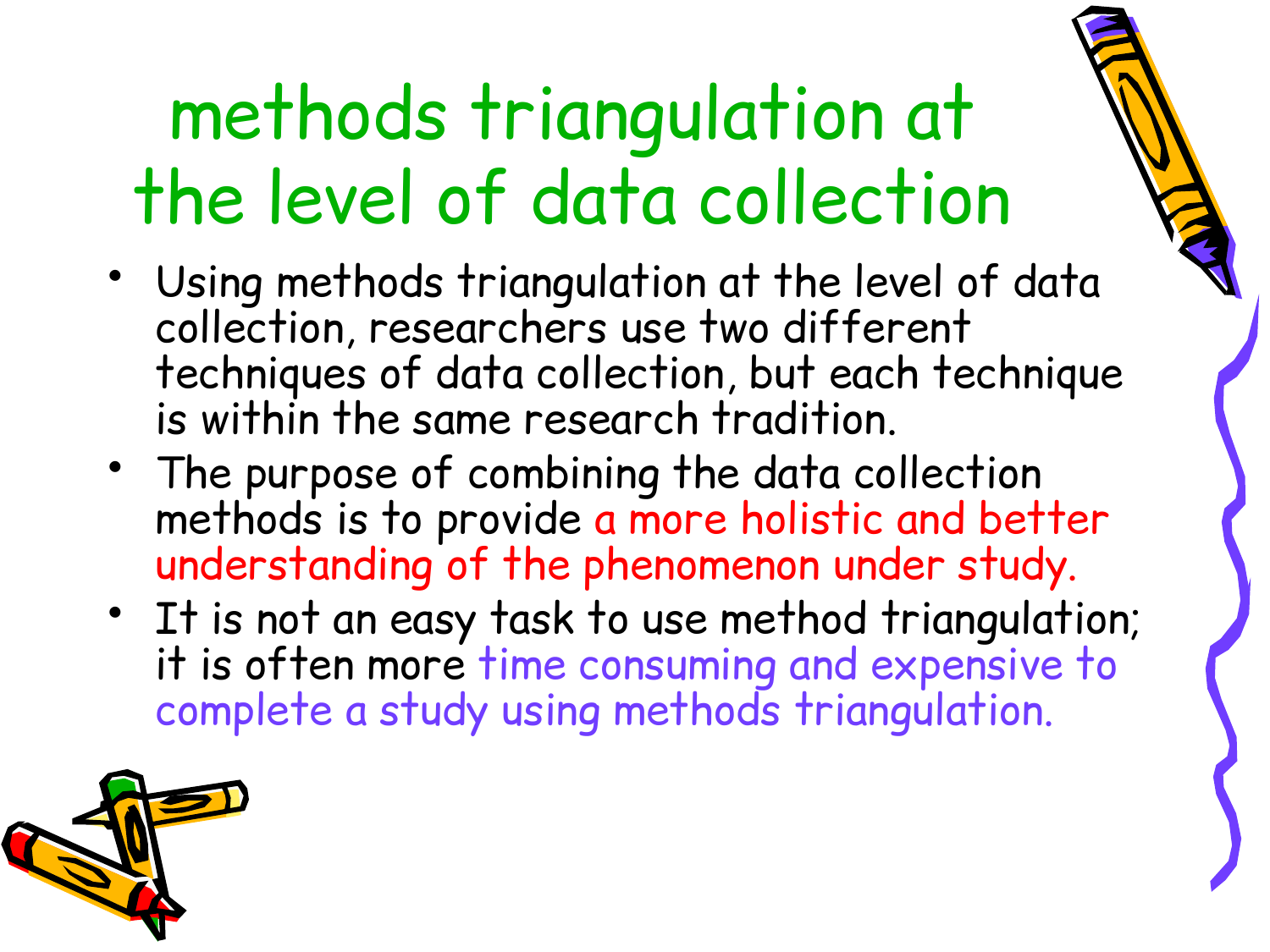

# methods triangulation at the level of data collection
Using methods triangulation at the level of data collection, researchers use two different techniques of data collection, but each technique is within the same research tradition.
The purpose of combining the data collection methods is to provide a more holistic and better understanding of the phenomenon under study.
It is not an easy task to use method triangulation; it is often more time consuming and expensive to complete a study using methods triangulation.